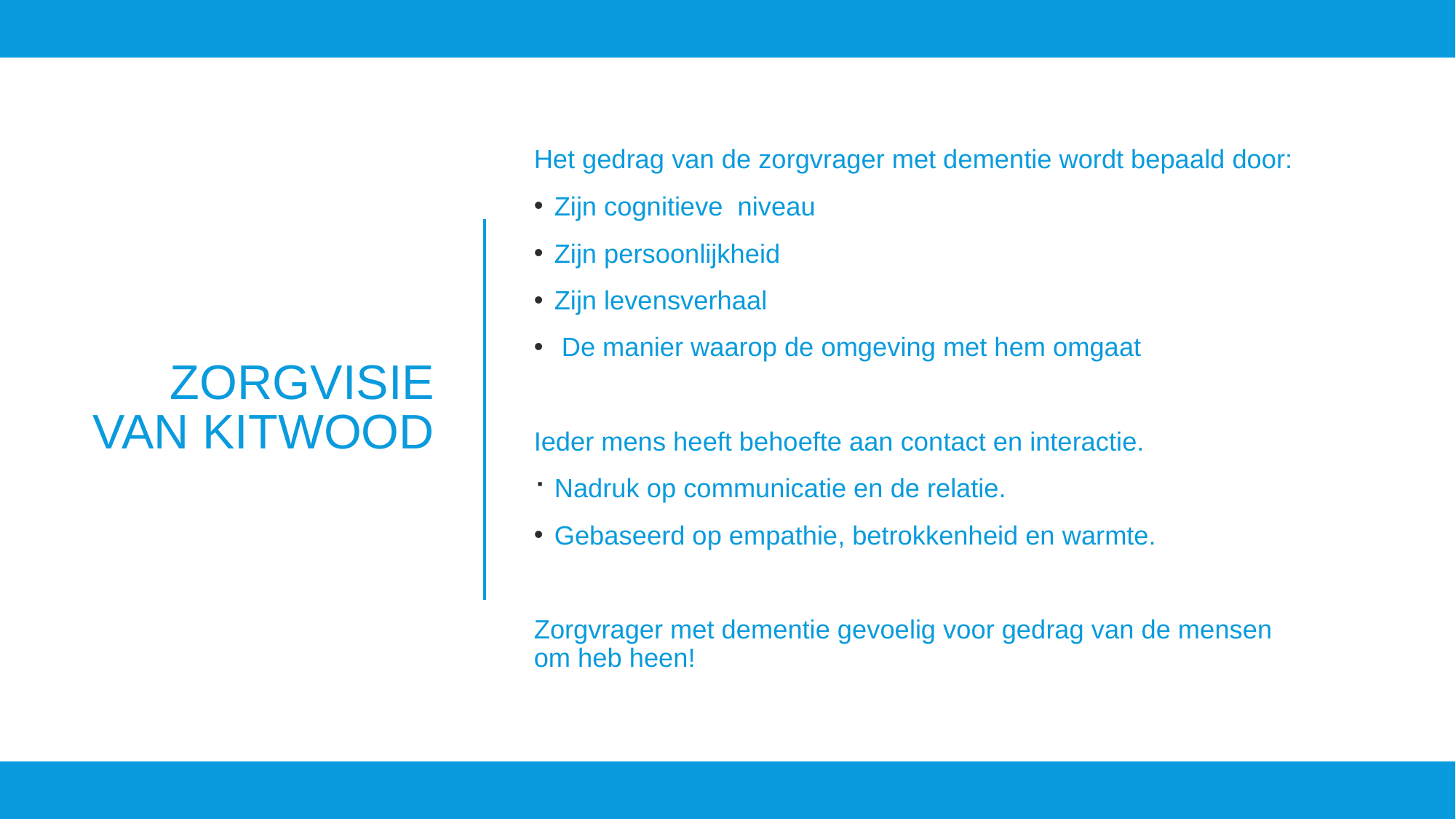

Het gedrag van de zorgvrager met dementie wordt bepaald door:
Zijn cognitieve  niveau
Zijn persoonlijkheid
Zijn levensverhaal
 De manier waarop de omgeving met hem omgaat

Ieder mens heeft behoefte aan contact en interactie.
Nadruk op communicatie en de relatie.
Gebaseerd op empathie, betrokkenheid en warmte.

Zorgvrager met dementie gevoelig voor gedrag van de mensen om heb heen!
# Zorgvisie van Kitwood